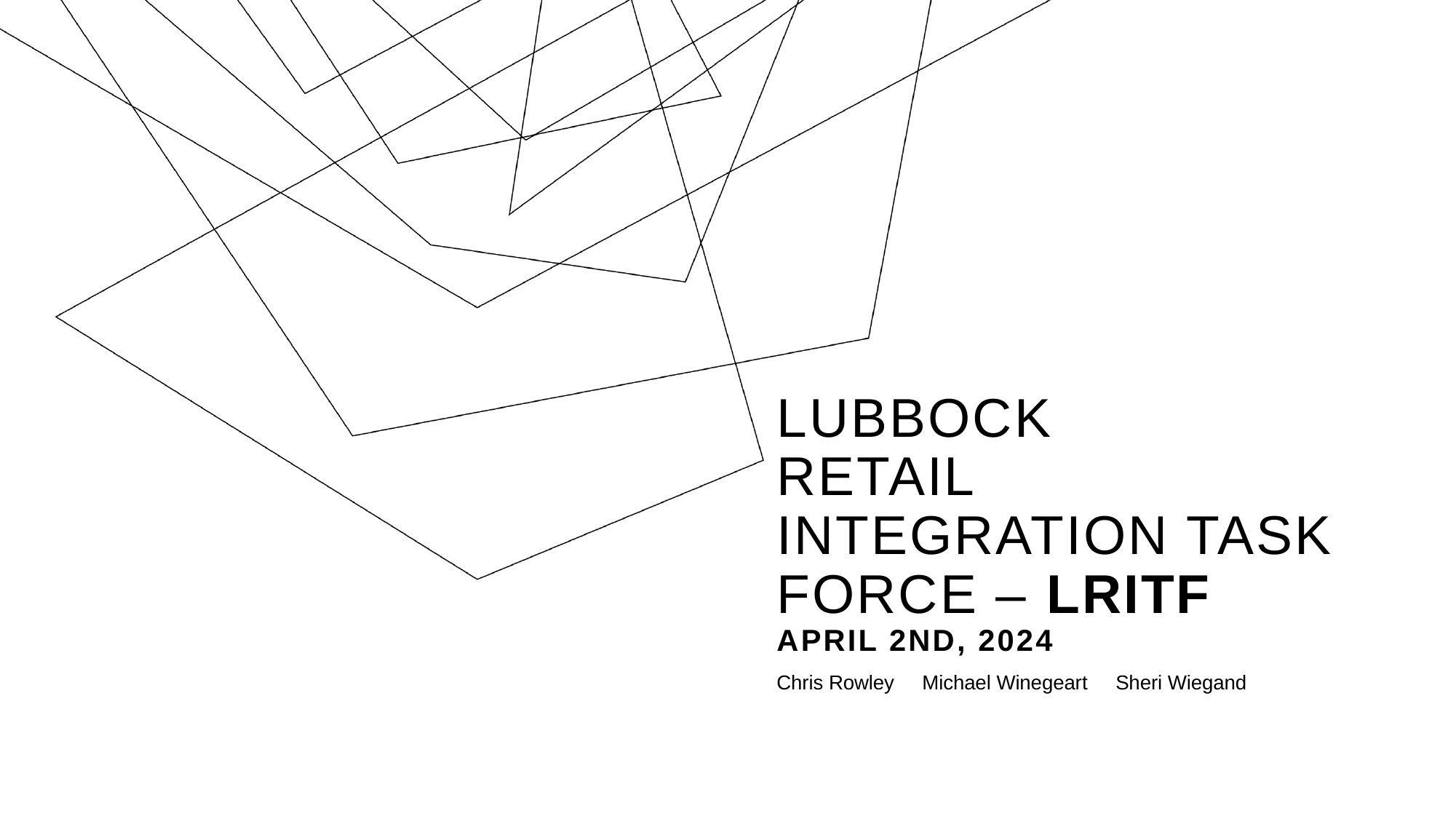

# Lubbock Retail Integration Task Force – LRITF April 2nd, 2024
Chris Rowley     Michael Winegeart     Sheri Wiegand